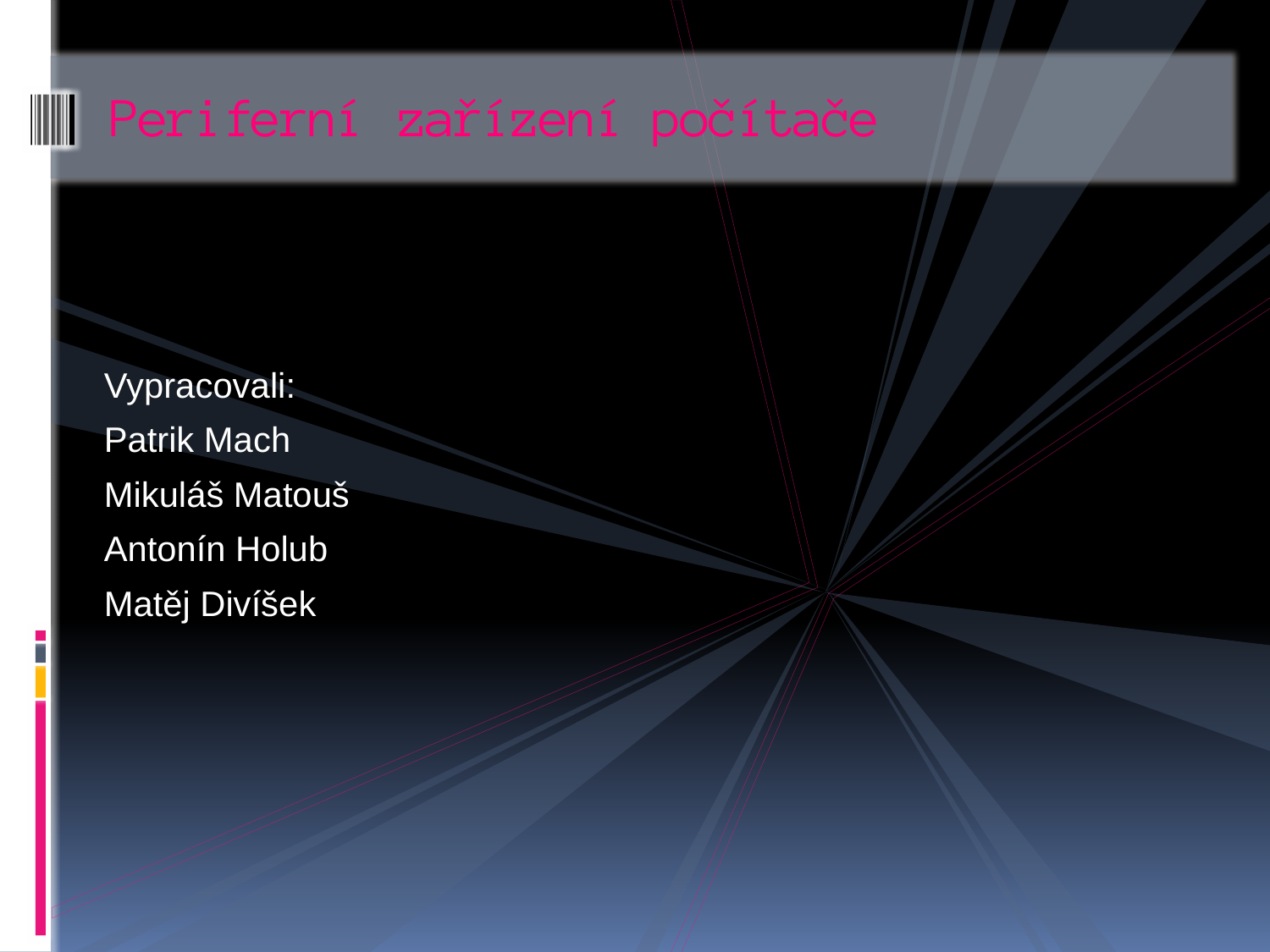

# Periferní zařízení počítače
Vypracovali:
Patrik Mach
Mikuláš Matouš
Antonín Holub
Matěj Divíšek